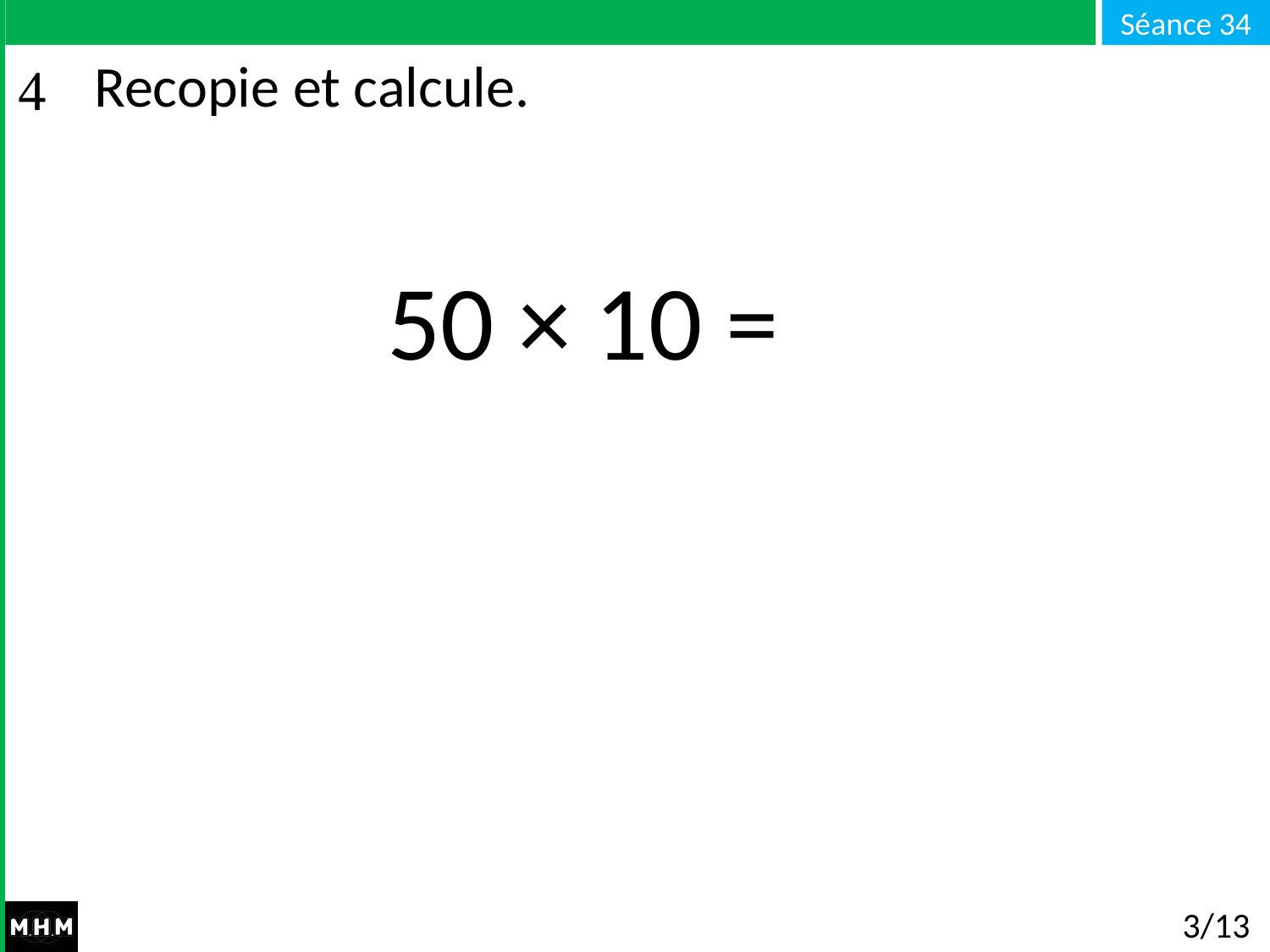

# Recopie et calcule.
50 × 10 =
3/13